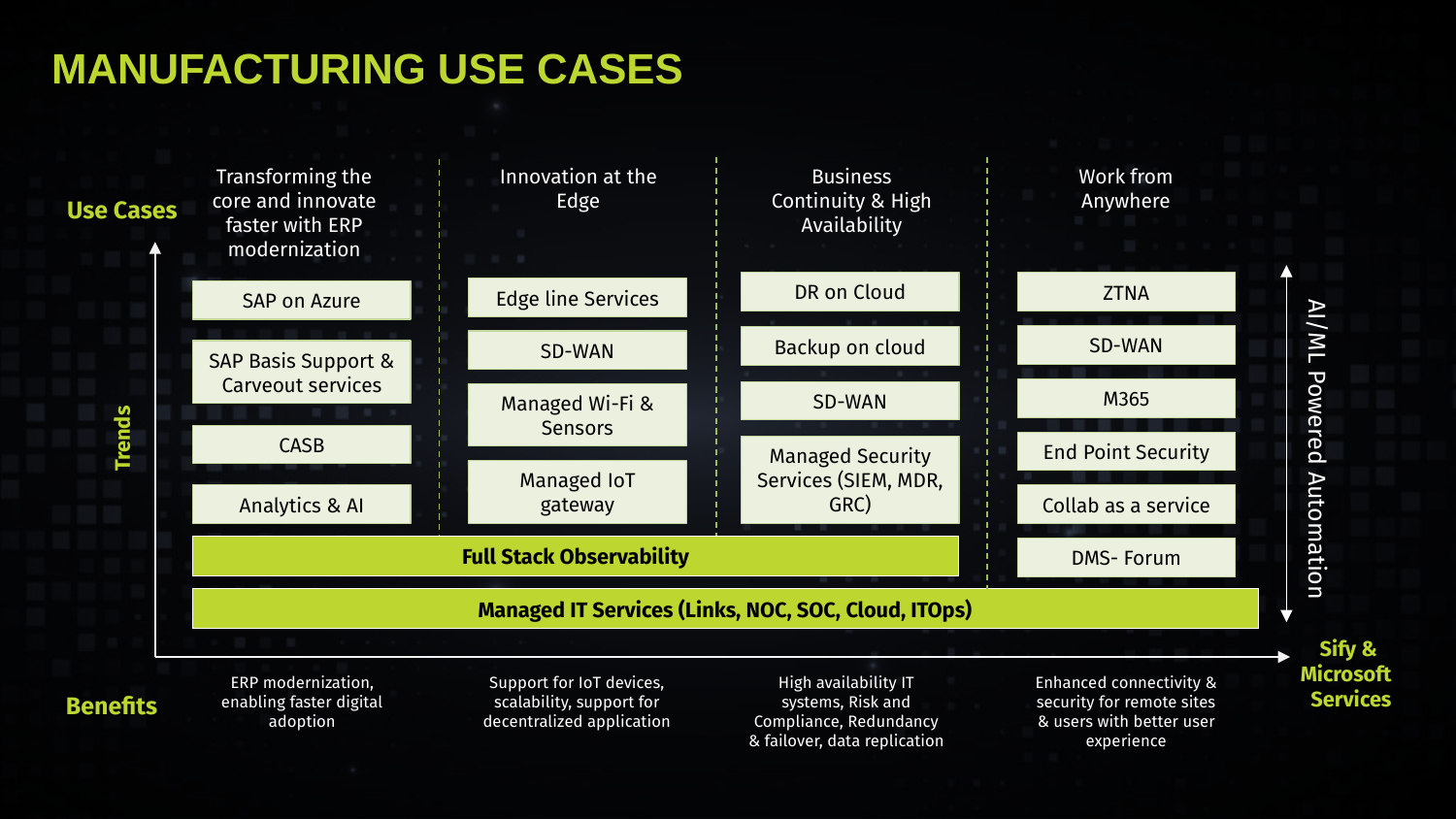

# MANUFACTURING USE CASES
Transforming the core and innovate faster with ERP modernization
Innovation at the Edge
Business Continuity & High Availability
Work from Anywhere
Use Cases
DR on Cloud
ZTNA
Edge line Services
SAP on Azure
SD-WAN
Backup on cloud
SD-WAN
SAP Basis Support & Carveout services
M365
SD-WAN
Managed Wi-Fi & Sensors
Trends
CASB
AI/ML Powered Automation
End Point Security
Managed Security Services (SIEM, MDR, GRC)
Managed IoT gateway
Collab as a service
Analytics & AI
Full Stack Observability
DMS- Forum
Managed IT Services (Links, NOC, SOC, Cloud, ITOps)
Sify & Microsoft   Services
ERP modernization, enabling faster digital adoption
Support for IoT devices, scalability, support for decentralized application
High availability IT systems, Risk and Compliance, Redundancy & failover, data replication
Enhanced connectivity & security for remote sites & users with better user experience
Benefits